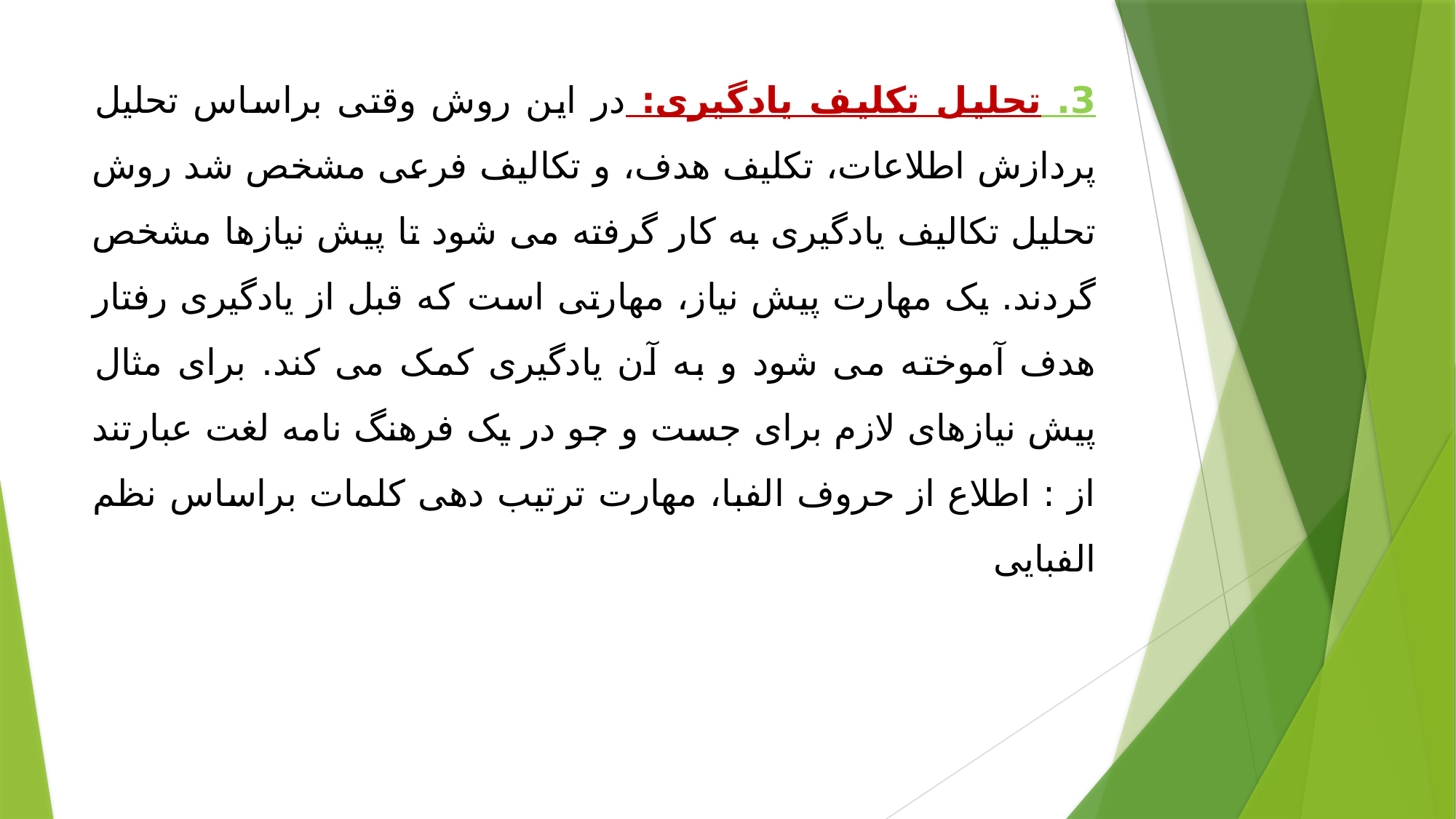

3. تحلیل تکلیف یادگیری: در این روش وقتی براساس تحلیل پردازش اطلاعات، تکلیف هدف، و تکالیف فرعی مشخص شد روش تحلیل تکالیف یادگیری به کار گرفته می شود تا پیش نیازها مشخص گردند. یک مهارت پیش نیاز، مهارتی است که قبل از یادگیری رفتار هدف آموخته می شود و به آن یادگیری کمک می کند. برای مثال پیش نیازهای لازم برای جست و جو در یک فرهنگ نامه لغت عبارتند از : اطلاع از حروف الفبا، مهارت ترتیب دهی کلمات براساس نظم الفبایی